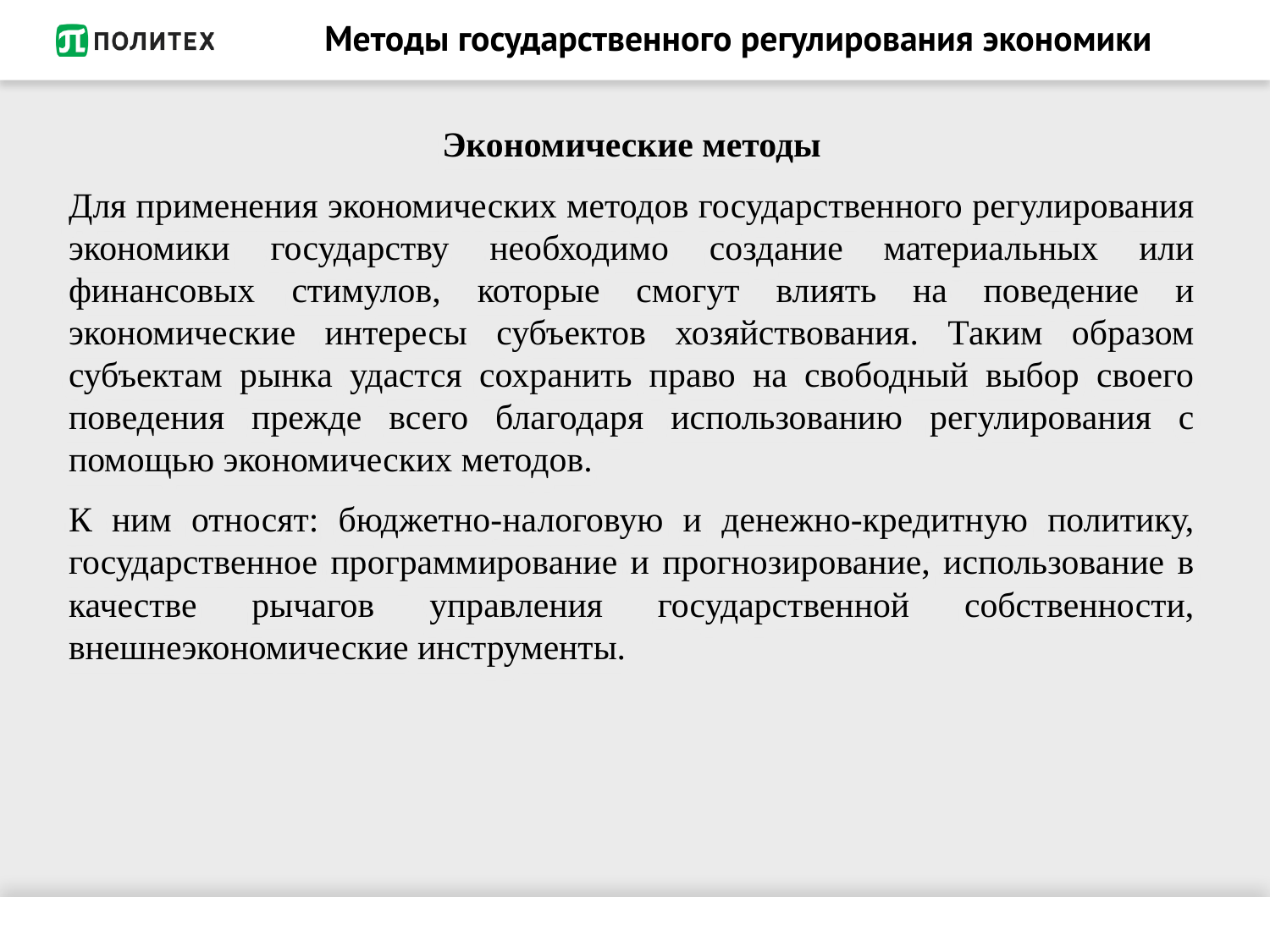

# Методы государственного регулирования экономики
Экономические методы
Для применения экономических методов государственного регулирования экономики государству необходимо создание материальных или финансовых стимулов, которые смогут влиять на поведение и экономические интересы субъектов хозяйствования. Таким образом субъектам рынка удастся сохранить право на свободный выбор своего поведения прежде всего благодаря использованию регулирования с помощью экономических методов.
К ним относят: бюджетно-налоговую и денежно-кредитную политику, государственное программирование и прогнозирование, использование в качестве рычагов управления государственной собственности, внешнеэкономические инструменты.